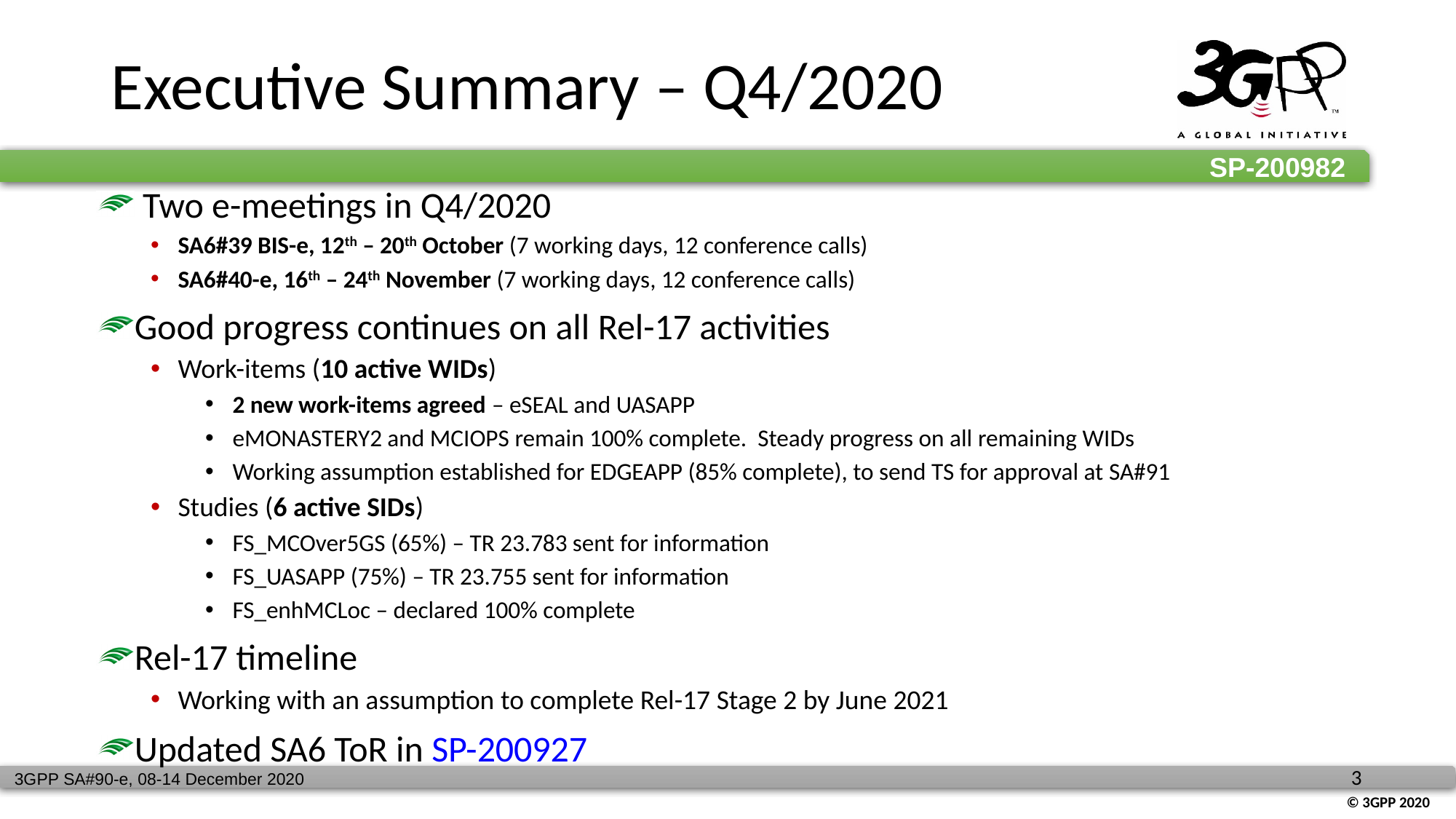

Executive Summary – Q4/2020
 Two e-meetings in Q4/2020
SA6#39 BIS-e, 12th – 20th October (7 working days, 12 conference calls)
SA6#40-e, 16th – 24th November (7 working days, 12 conference calls)
Good progress continues on all Rel-17 activities
Work-items (10 active WIDs)
2 new work-items agreed – eSEAL and UASAPP
eMONASTERY2 and MCIOPS remain 100% complete.  Steady progress on all remaining WIDs
Working assumption established for EDGEAPP (85% complete), to send TS for approval at SA#91
Studies (6 active SIDs)
FS_MCOver5GS (65%) – TR 23.783 sent for information
FS_UASAPP (75%) – TR 23.755 sent for information
FS_enhMCLoc – declared 100% complete
Rel-17 timeline
Working with an assumption to complete Rel-17 Stage 2 by June 2021
Updated SA6 ToR in SP-200927